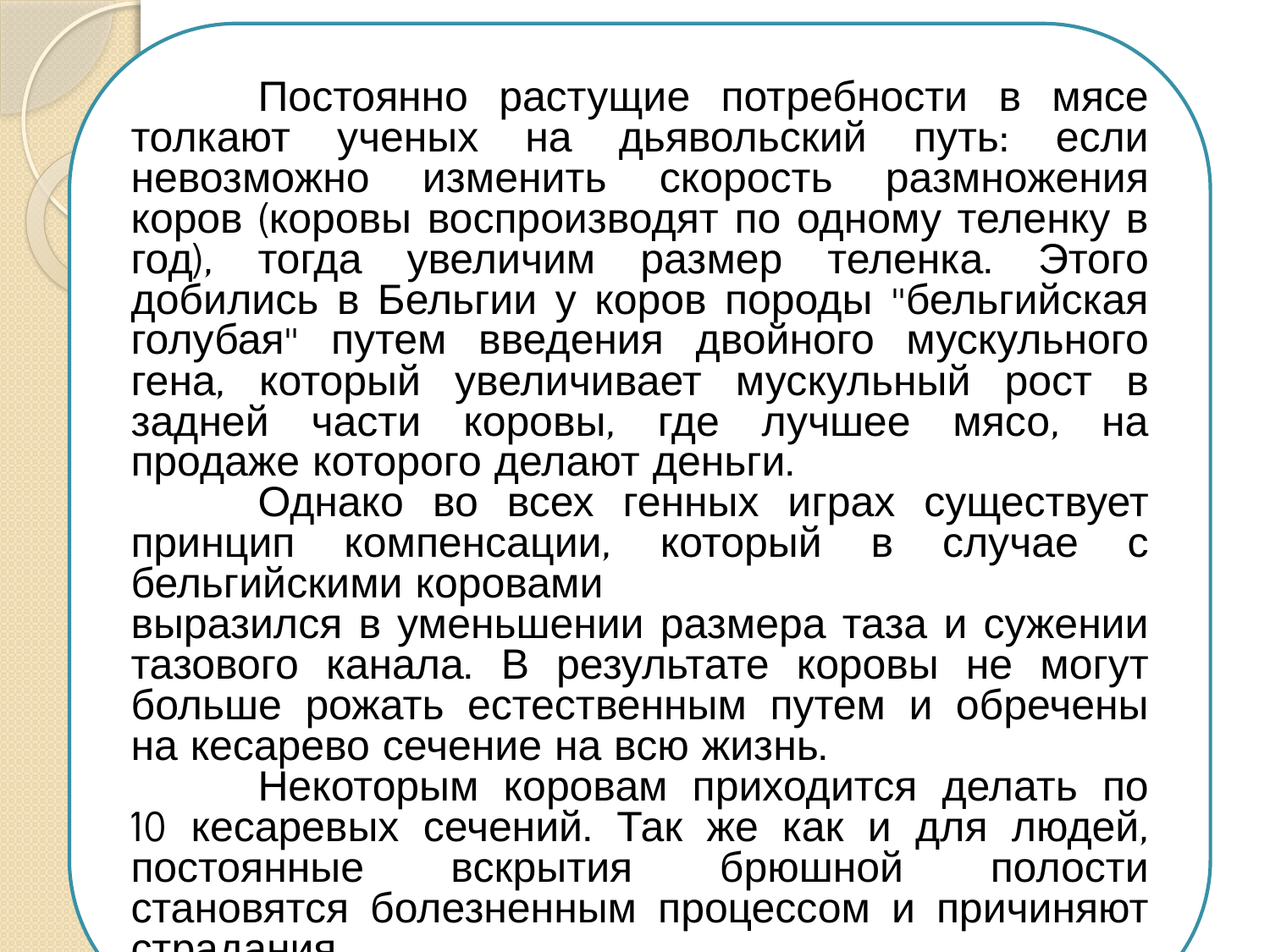

Постоянно растущие потребности в мясе толкают ученых на дьявольский путь: если невозможно изменить скорость размножения коров (коровы воспроизводят по одному теленку в год), тогда увеличим размер теленка. Этого добились в Бельгии у коров породы "бельгийская голубая" путем введения двойного мускульного гена, который увеличивает мускульный рост в задней части коровы, где лучшее мясо, на продаже которого делают деньги.
	Однако во всех генных играх существует принцип компенсации, который в случае с бельгийскими коровами
выразился в уменьшении размера таза и сужении тазового канала. В результате коровы не могут больше рожать естественным путем и обречены на кесарево сечение на всю жизнь.
	Некоторым коровам приходится делать по 10 кесаревых сечений. Так же как и для людей, постоянные вскрытия брюшной полости становятся болезненным процессом и причиняют страдания.
#